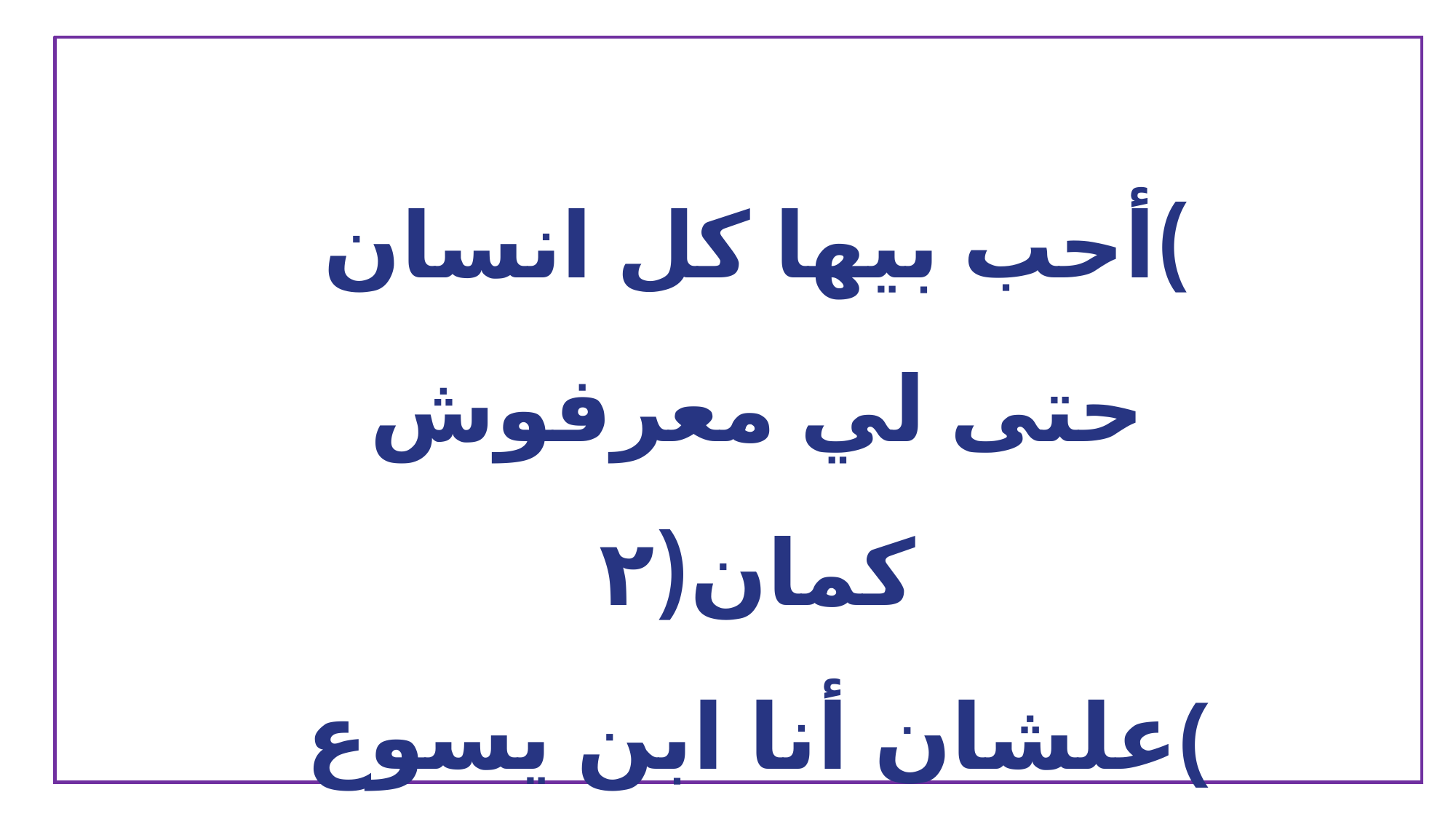

)أحب بيها كل انسان
حتى لي معرفوش كمان(٢
)علشان أنا ابن يسوع الحنان(٢